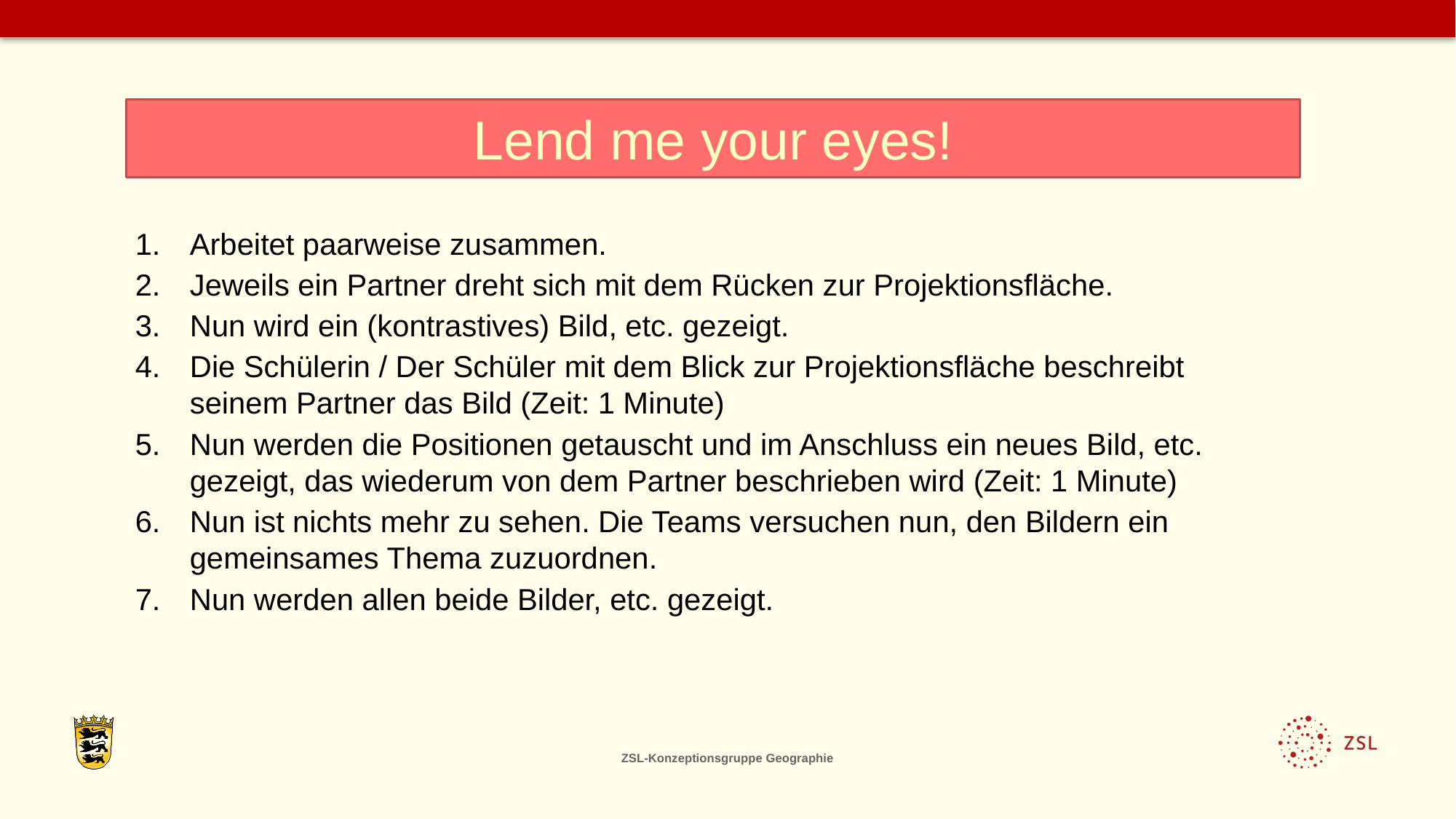

Lend me your eyes!
Arbeitet paarweise zusammen.
Jeweils ein Partner dreht sich mit dem Rücken zur Projektionsfläche.
Nun wird ein (kontrastives) Bild, etc. gezeigt.
Die Schülerin / Der Schüler mit dem Blick zur Projektionsfläche beschreibt seinem Partner das Bild (Zeit: 1 Minute)
Nun werden die Positionen getauscht und im Anschluss ein neues Bild, etc. gezeigt, das wiederum von dem Partner beschrieben wird (Zeit: 1 Minute)
Nun ist nichts mehr zu sehen. Die Teams versuchen nun, den Bildern ein gemeinsames Thema zuzuordnen.
Nun werden allen beide Bilder, etc. gezeigt.

ZSL-Konzeptionsgruppe Geographie